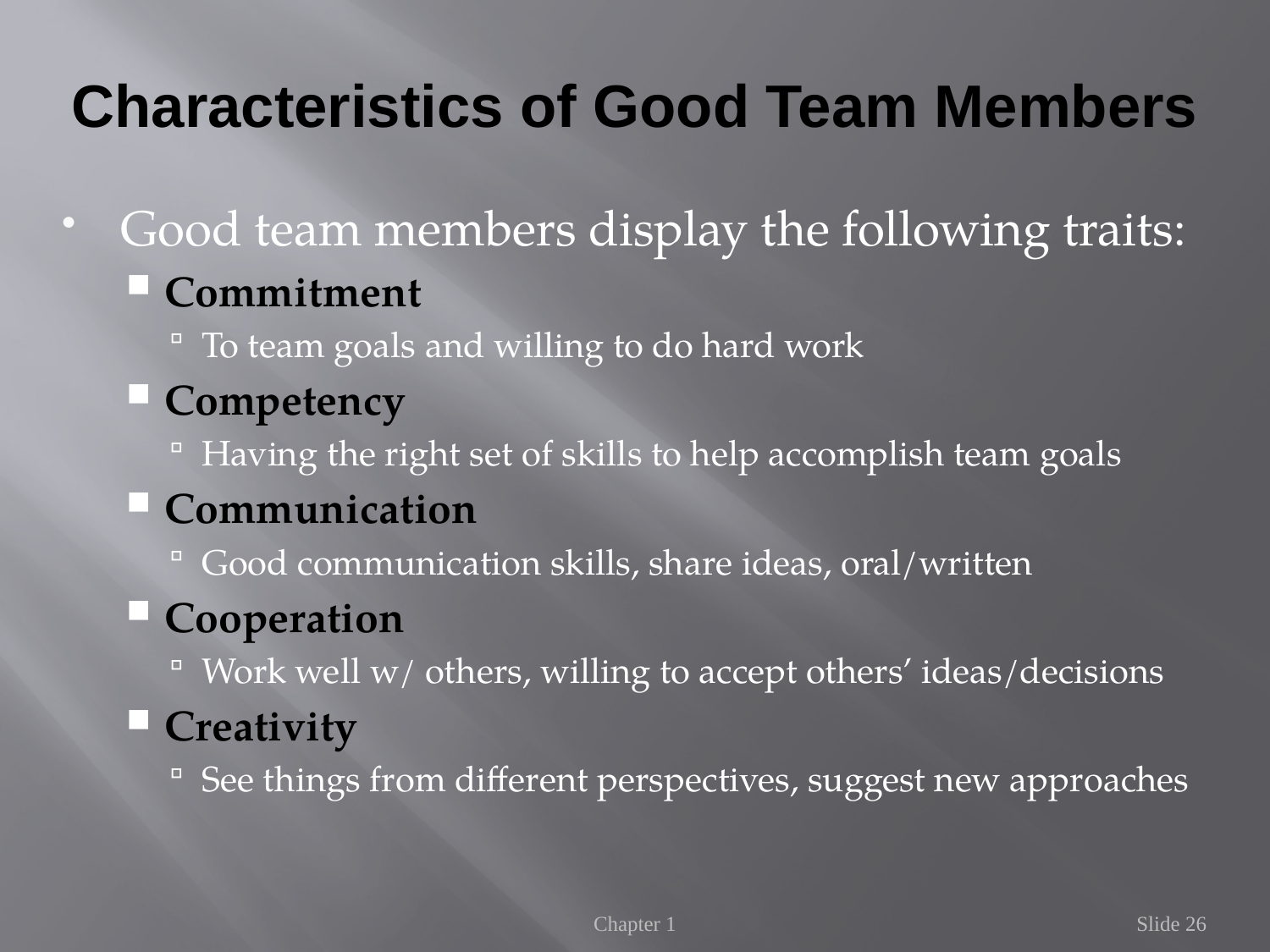

# Characteristics of Good Team Members
Good team members display the following traits:
Commitment
To team goals and willing to do hard work
Competency
Having the right set of skills to help accomplish team goals
Communication
Good communication skills, share ideas, oral/written
Cooperation
Work well w/ others, willing to accept others’ ideas/decisions
Creativity
See things from different perspectives, suggest new approaches
Chapter 1
Slide 26